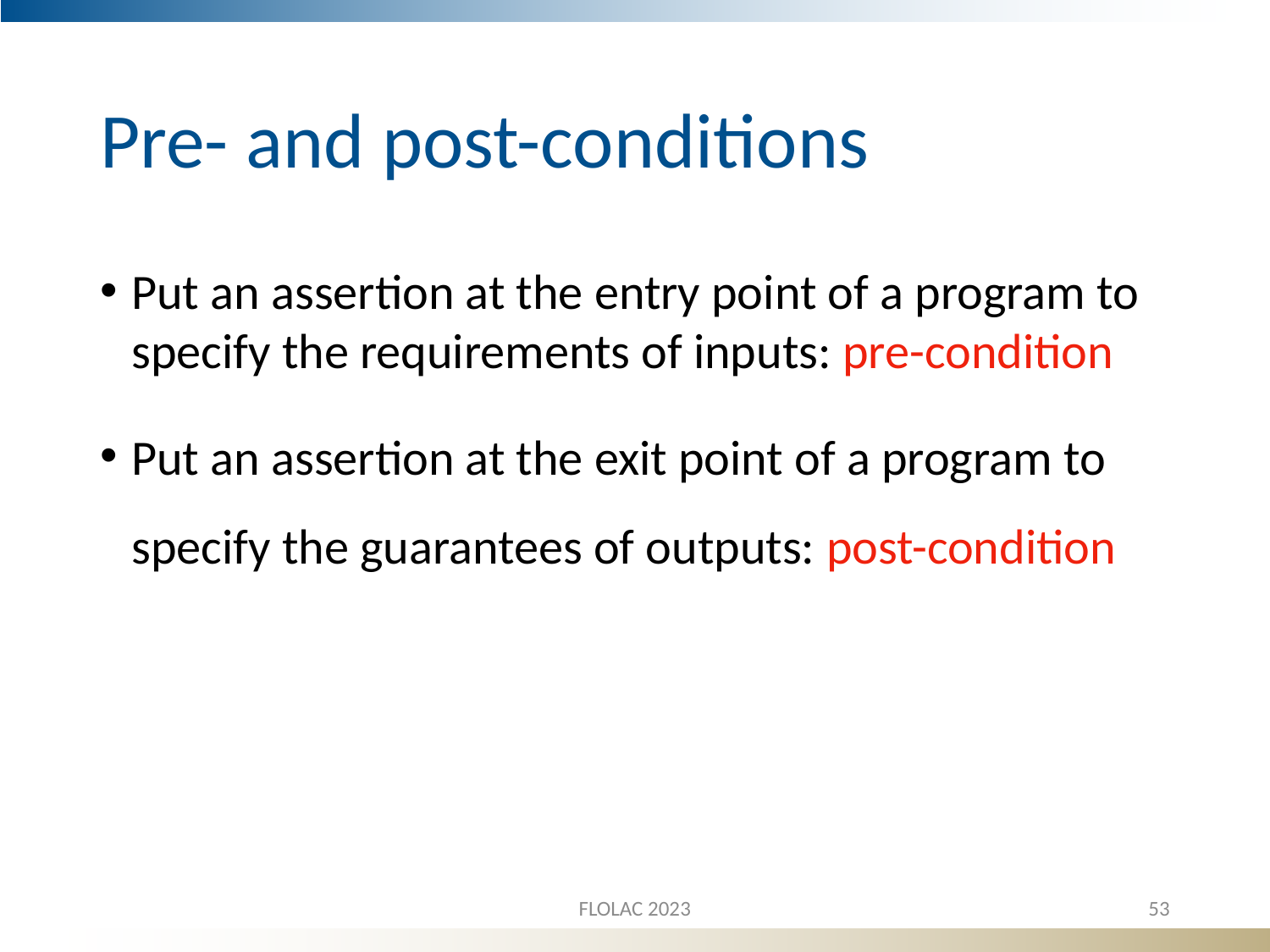

# Pre- and post-conditions
Put an assertion at the entry point of a program to specify the requirements of inputs: pre-condition
Put an assertion at the exit point of a program to specify the guarantees of outputs: post-condition
FLOLAC 2023
53